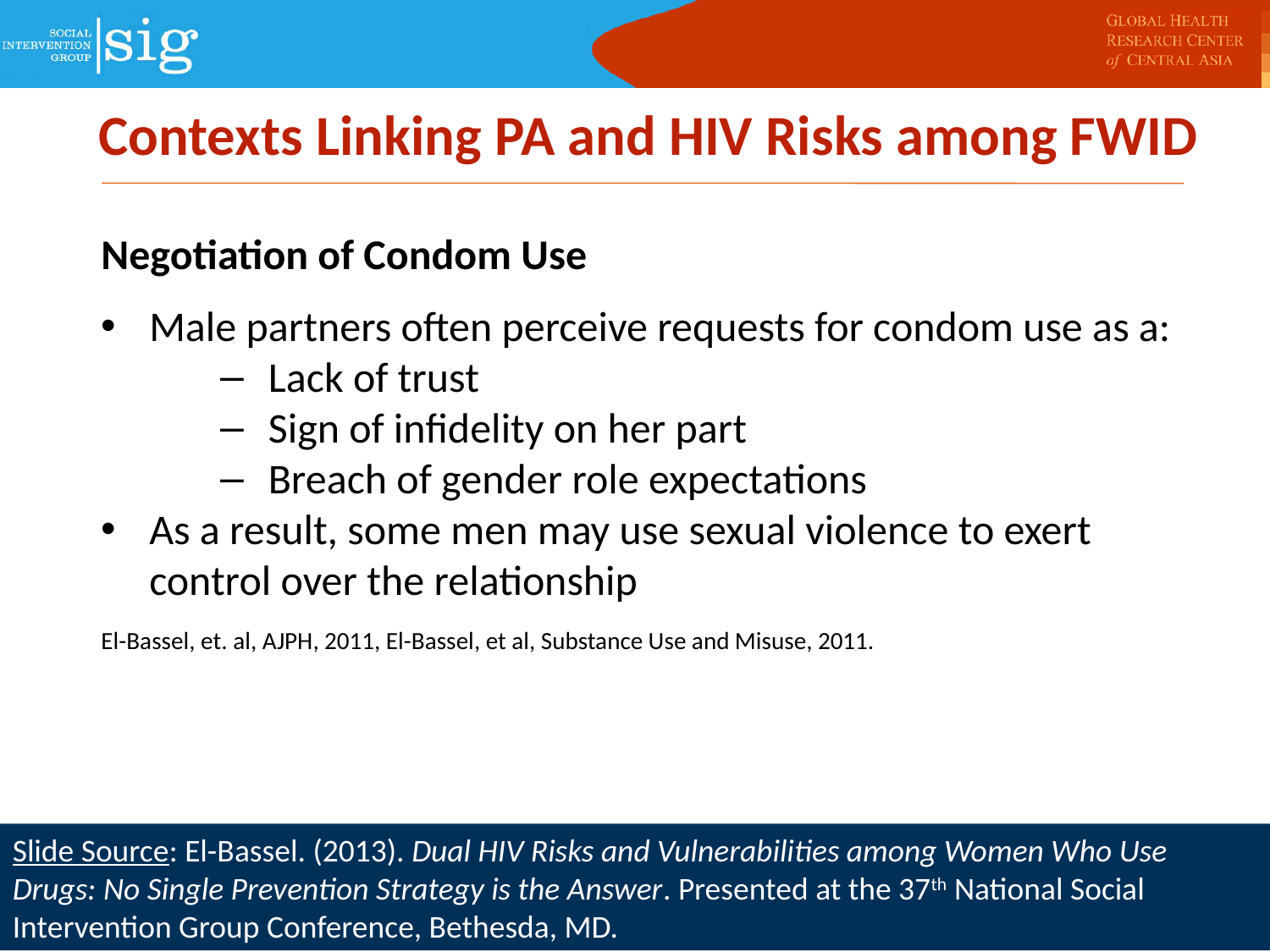

Contexts Linking PA and HIV Risks among FWID
Negotiation of Condom Use
Male partners often perceive requests for condom use as a:
Lack of trust
Sign of infidelity on her part
Breach of gender role expectations
As a result, some men may use sexual violence to exert control over the relationship
El-Bassel, et. al, AJPH, 2011, El-Bassel, et al, Substance Use and Misuse, 2011.

Slide Source: El-Bassel. (2013). Dual HIV Risks and Vulnerabilities among Women Who Use Drugs: No Single Prevention Strategy is the Answer. Presented at the 37th National Social Intervention Group Conference, Bethesda, MD.